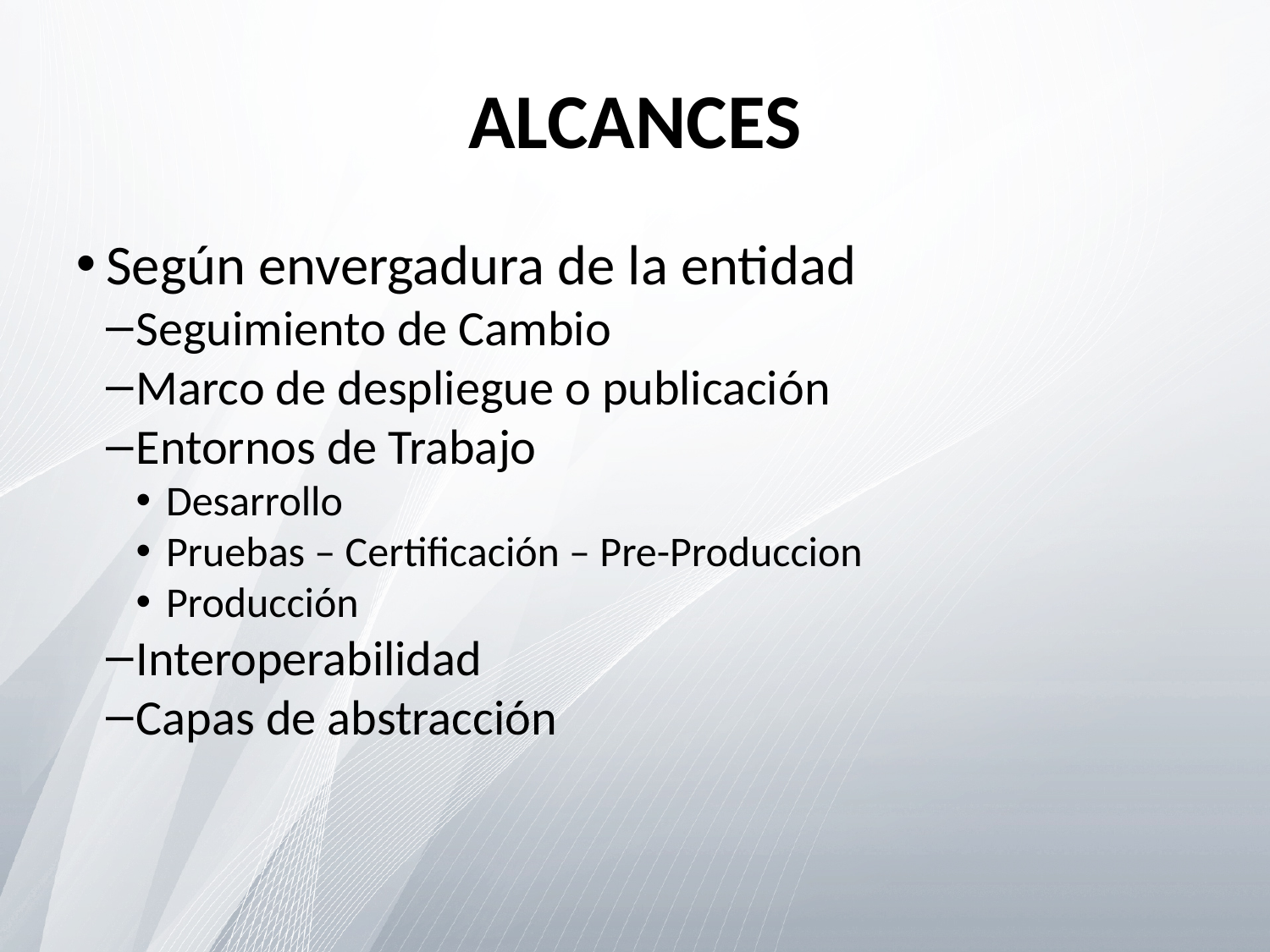

ALCANCES
Según envergadura de la entidad
Seguimiento de Cambio
Marco de despliegue o publicación
Entornos de Trabajo
Desarrollo
Pruebas – Certificación – Pre-Produccion
Producción
Interoperabilidad
Capas de abstracción